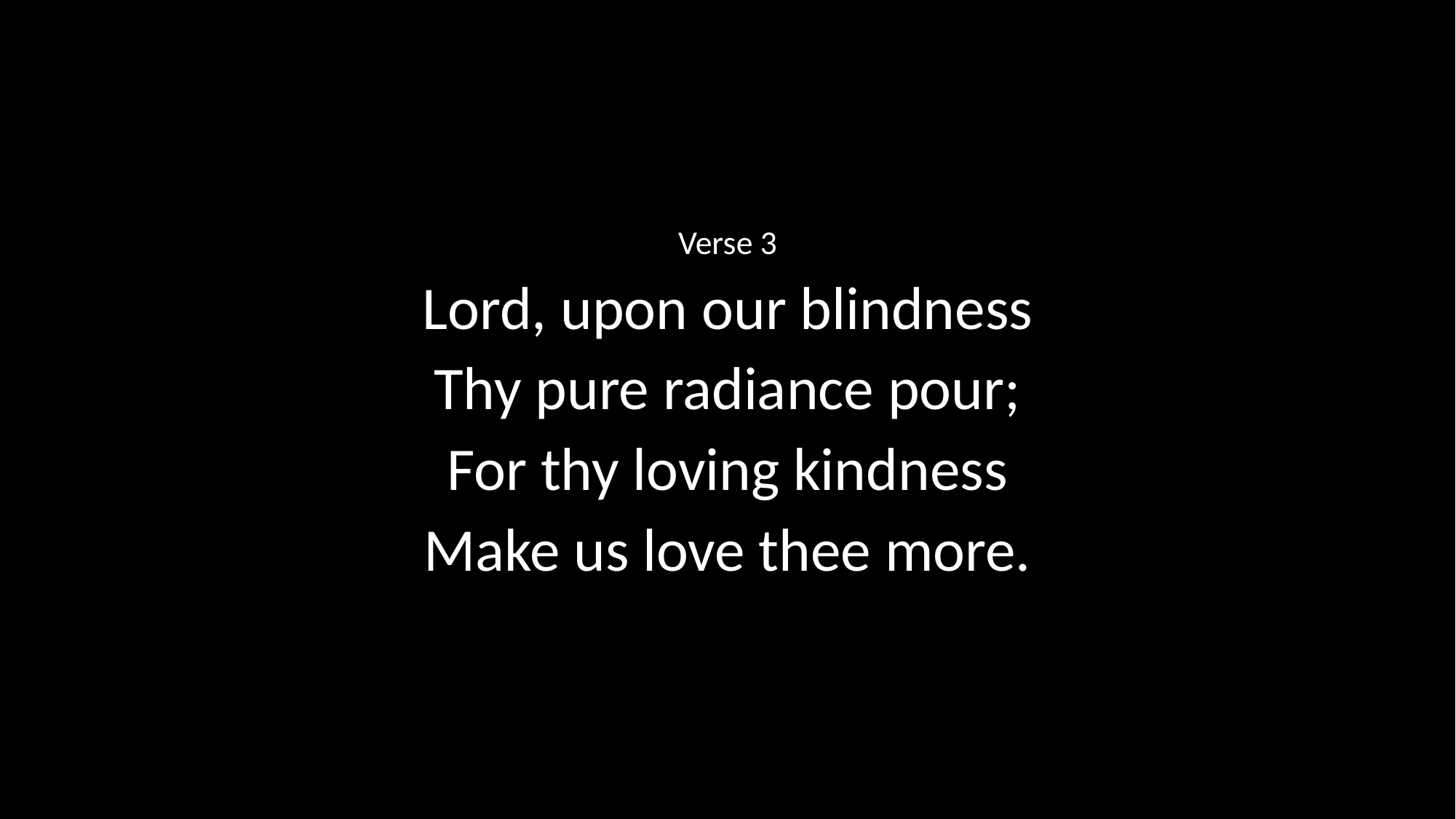

Verse 3
Lord, upon our blindness
Thy pure radiance pour;
For thy loving kindness
Make us love thee more.